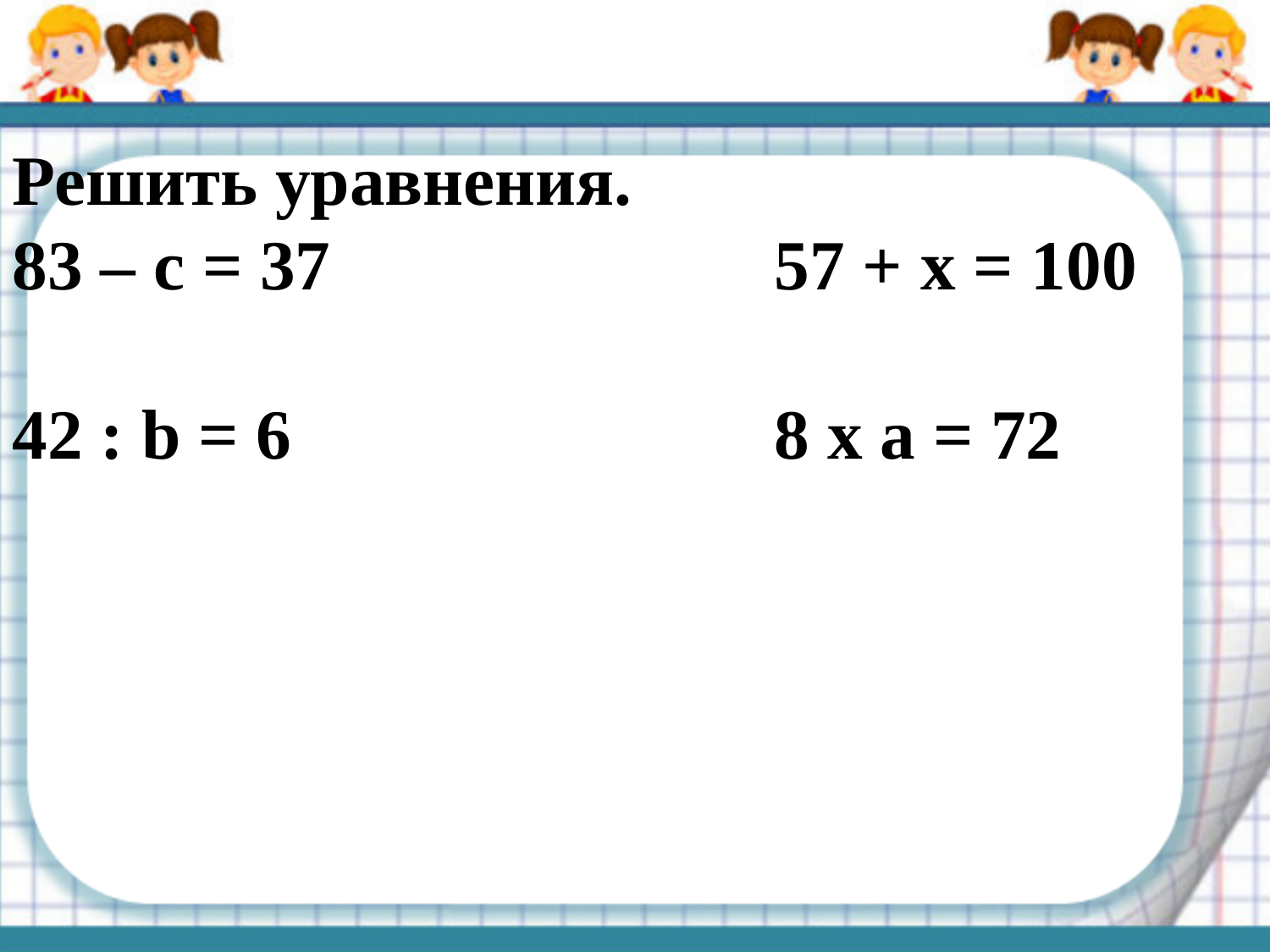

Решить уравнения.
83 – с = 37 				57 + х = 100

42 : b = 6				8 х а = 72